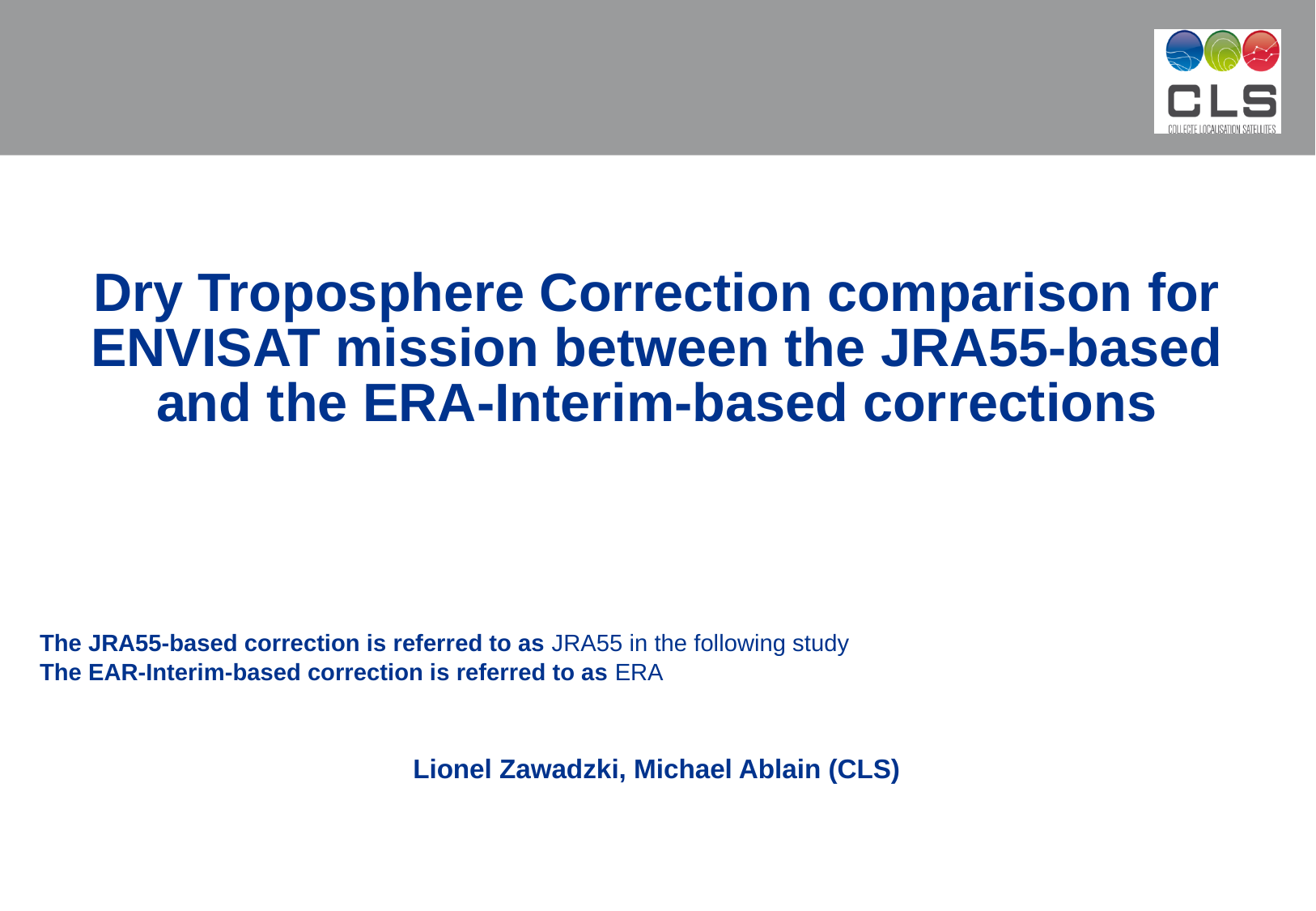

Dry Troposphere Correction comparison for ENVISAT mission between the JRA55-based and the ERA-Interim-based corrections

The JRA55-based correction is referred to as JRA55 in the following study
The EAR-Interim-based correction is referred to as ERA

Lionel Zawadzki, Michael Ablain (CLS)